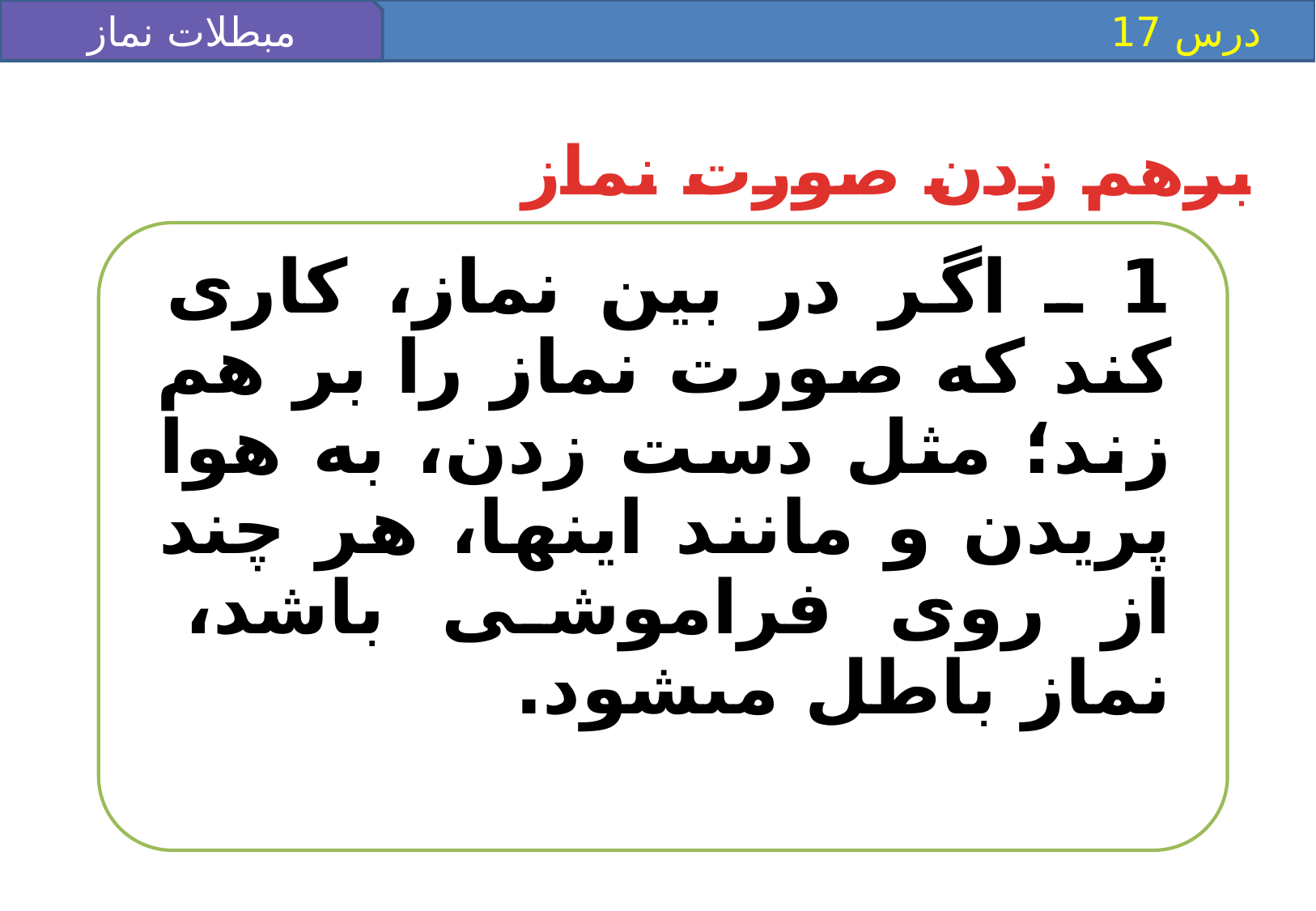

مبطلات نماز
 درس 17
برهم زدن صورت نماز

1 ـ اگر در بين نماز، كارى كند كه صورت نماز را بر هم زند؛ مثل دست زدن، به هوا پريدن و مانند اينها، هر چند از روى فراموشى باشد، نماز باطل مى‏شود.